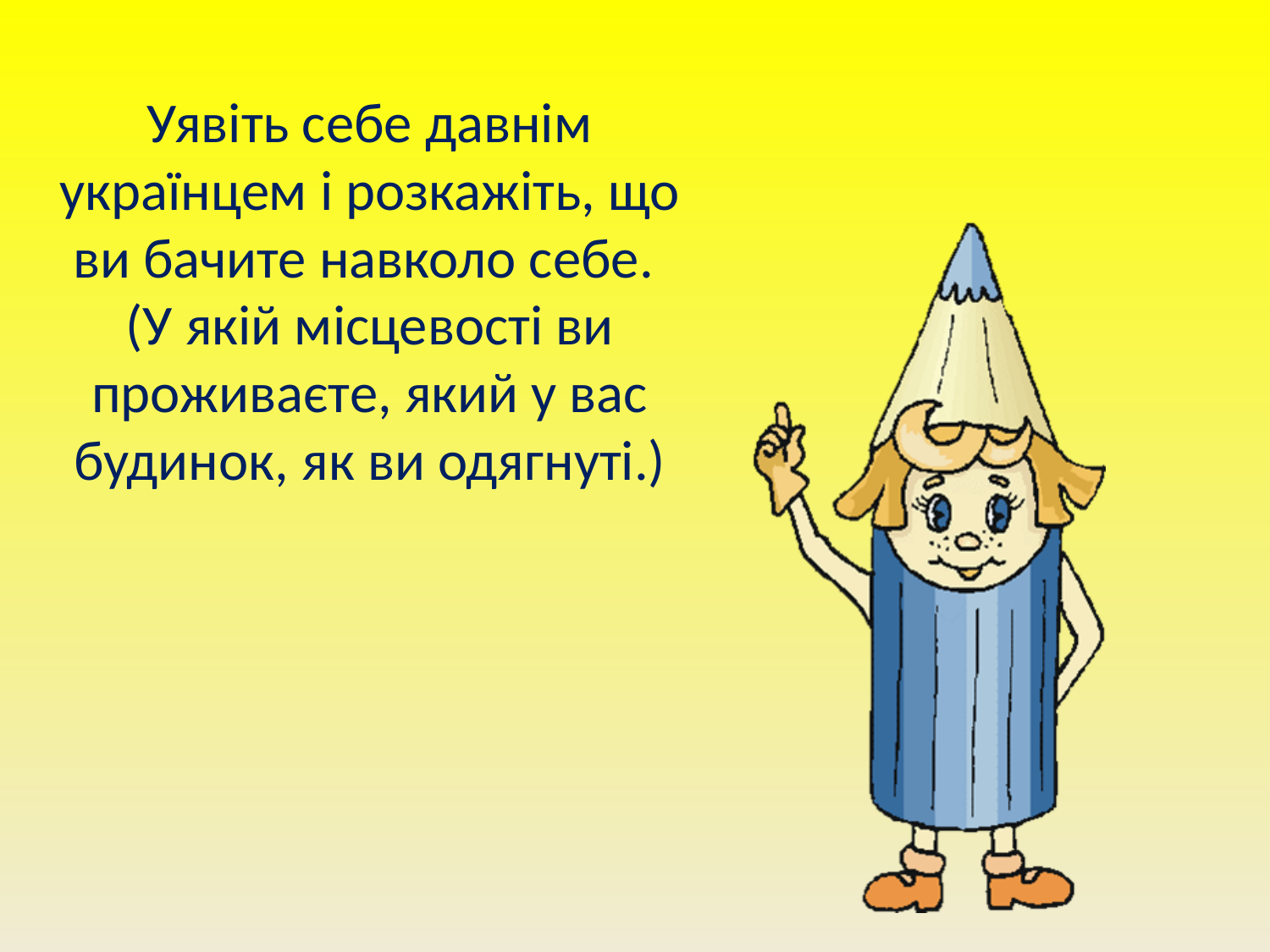

# Уявіть себе давнім українцем і розкажіть, що ви бачите навколо себе. (У якій місцевості ви проживаєте, який у вас будинок, як ви одягнуті.)